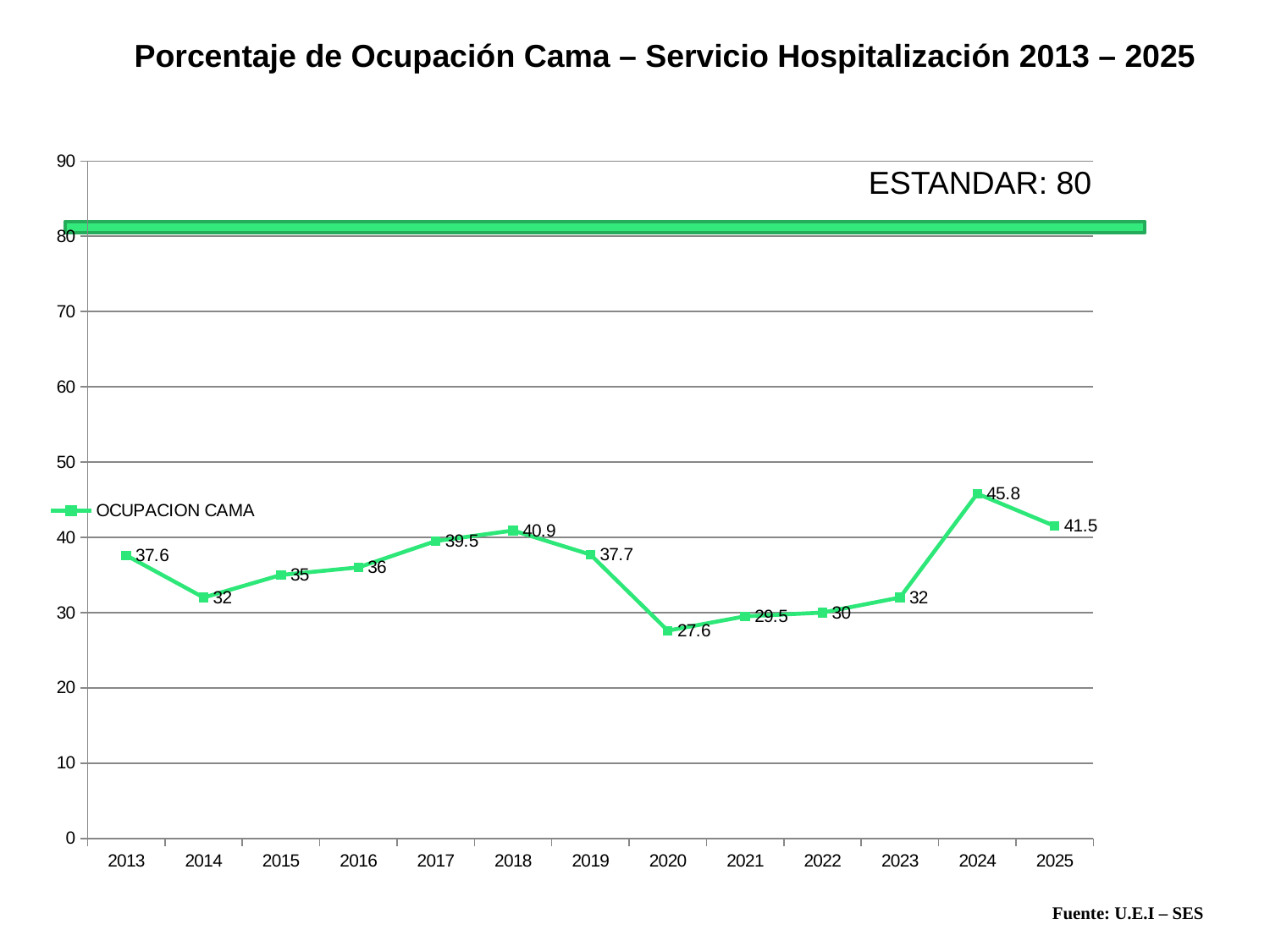

Porcentaje de Ocupación Cama – Servicio Hospitalización 2013 – 2025

### Chart

| Category | OCUPACION CAMA |
|---|---|
| 2013 | 37.6 |
| 2014 | 32.0 |
| 2015 | 35.0 |
| 2016 | 36.0 |
| 2017 | 39.5 |
| 2018 | 40.9 |
| 2019 | 37.7 |
| 2020 | 27.6 |
| 2021 | 29.5 |
| 2022 | 30.0 |
| 2023 | 32.0 |
| 2024 | 45.8 |
| 2025 | 41.5 |
ESTANDAR: 80

Fuente: U.E.I – SES